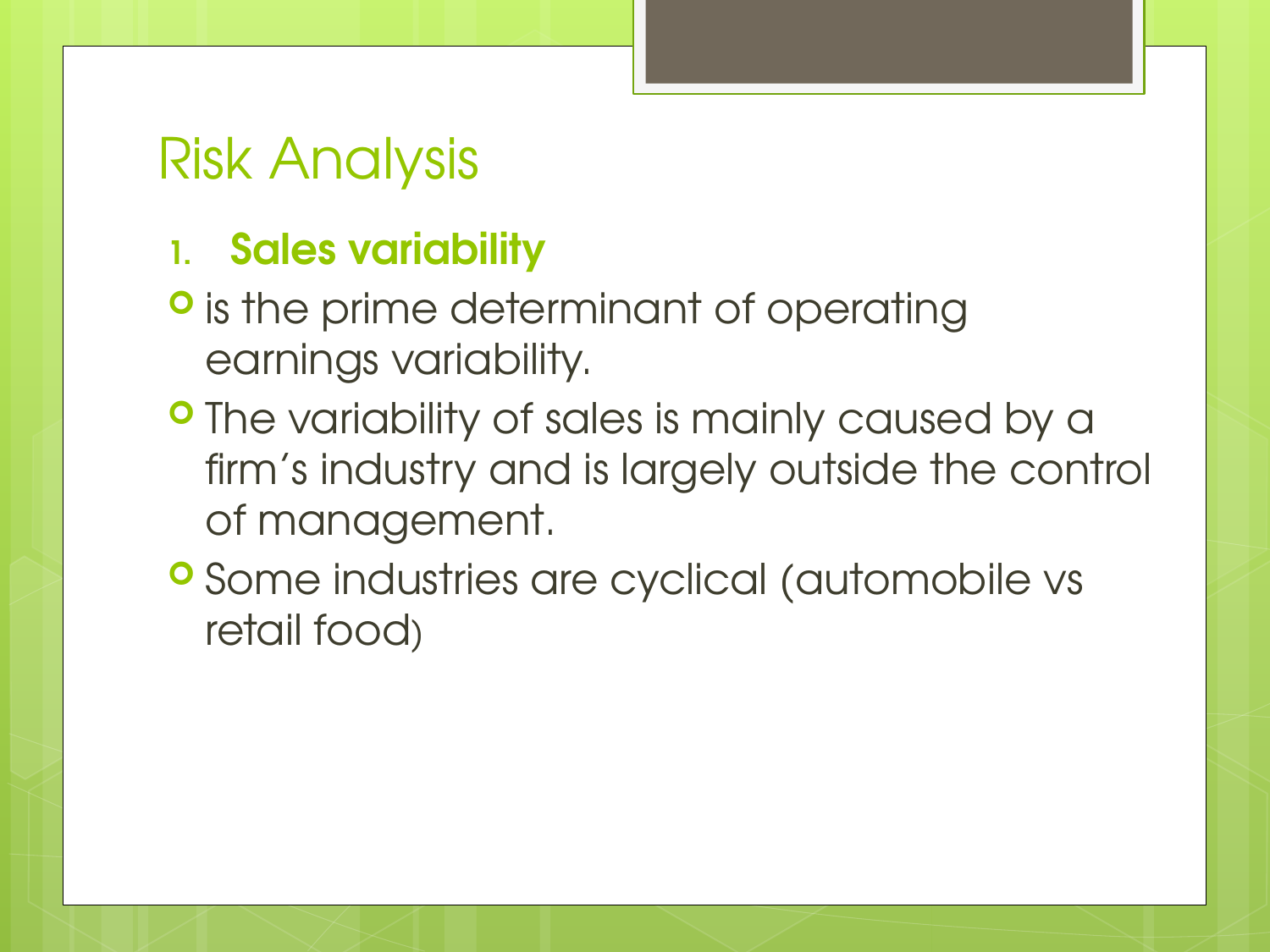

# Risk Analysis
Sales variability
is the prime determinant of operating earnings variability.
The variability of sales is mainly caused by a firm’s industry and is largely outside the control of management.
Some industries are cyclical (automobile vs retail food)